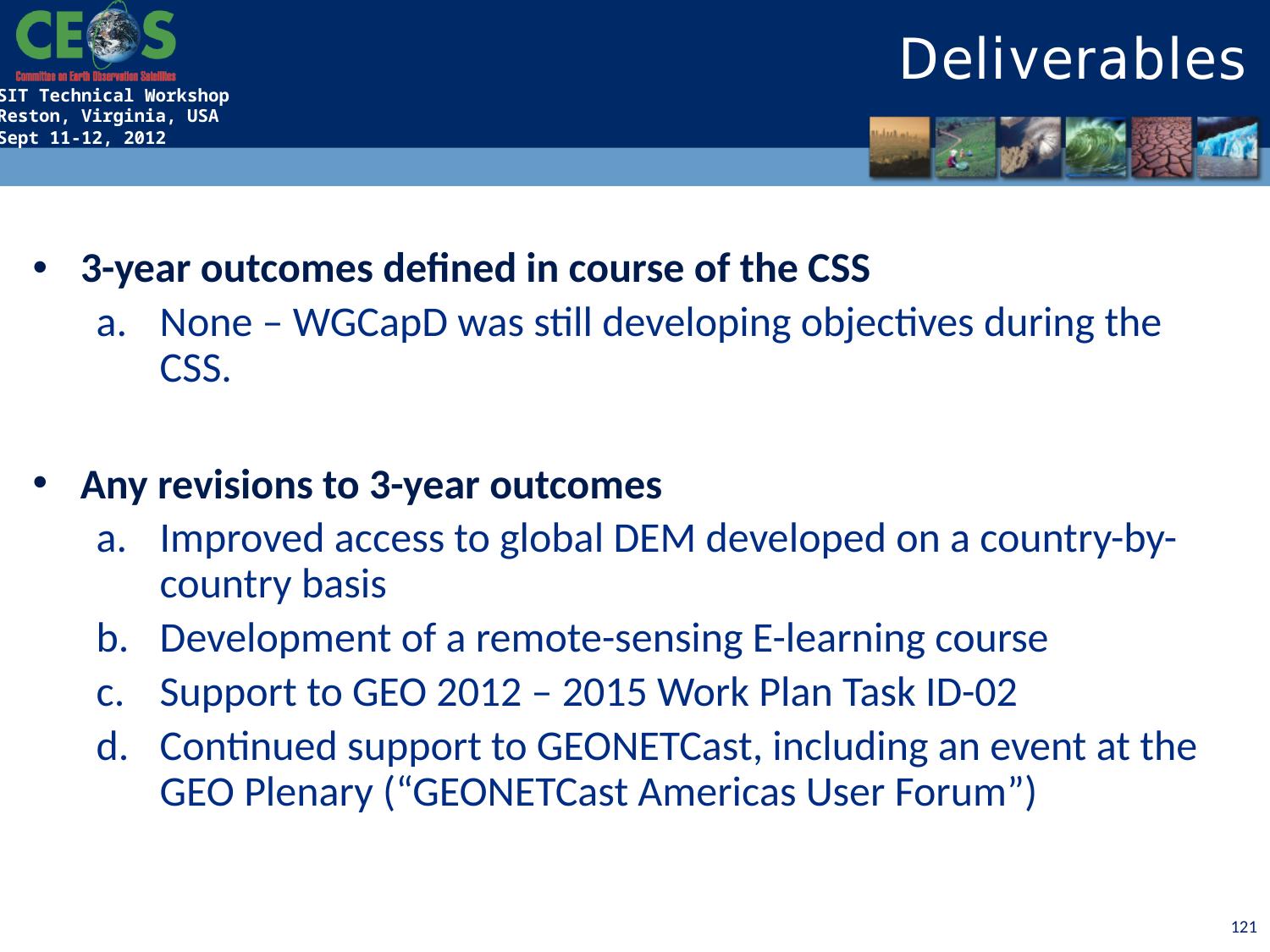

Deliverables
3-year outcomes defined in course of the CSS
None – WGCapD was still developing objectives during the CSS.

Any revisions to 3-year outcomes
Improved access to global DEM developed on a country-by-country basis
Development of a remote-sensing E-learning course
Support to GEO 2012 – 2015 Work Plan Task ID-02
Continued support to GEONETCast, including an event at the GEO Plenary (“GEONETCast Americas User Forum”)
121